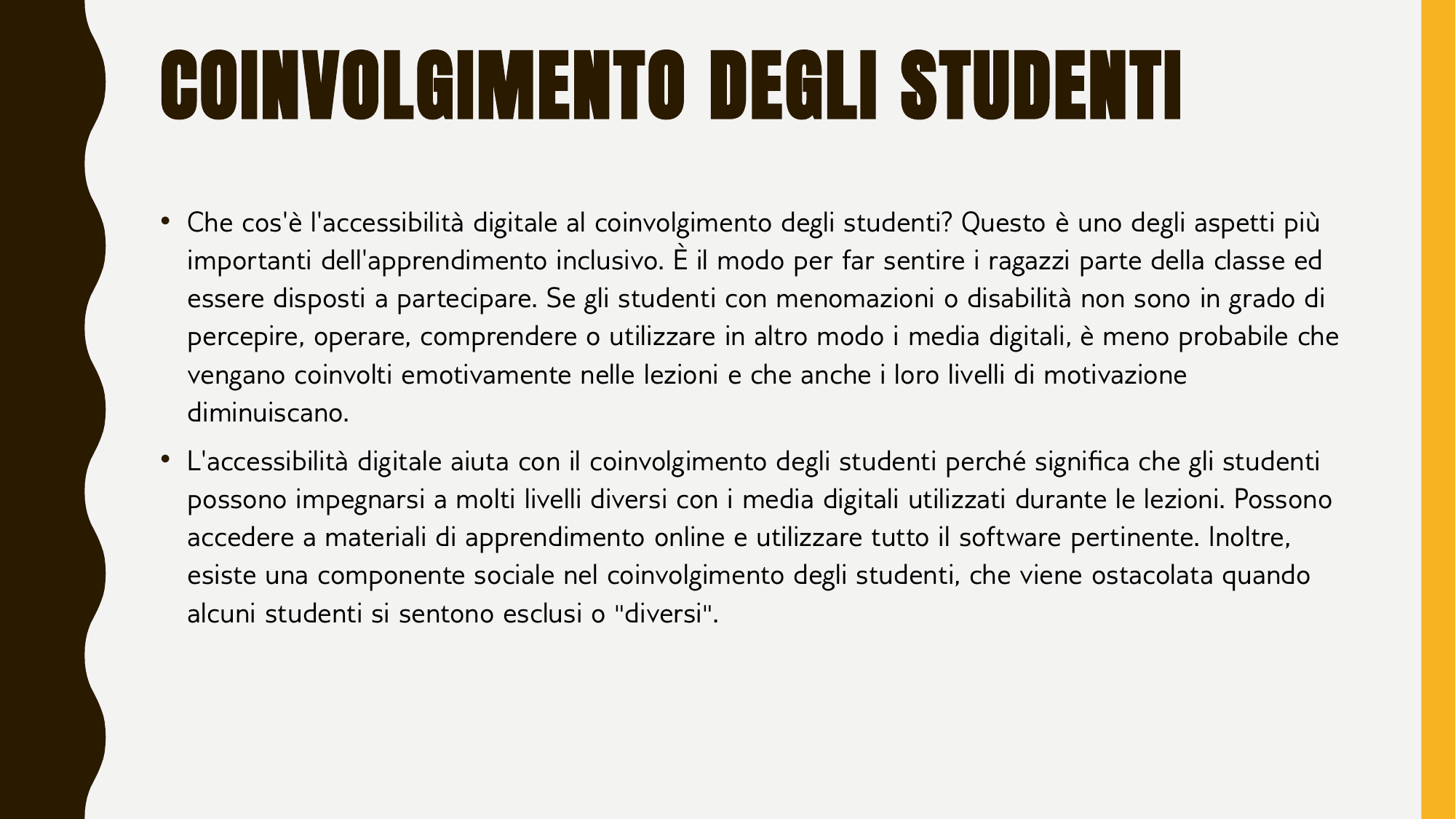

# Coinvolgimento degli studenti
Che cos'è l'accessibilità digitale al coinvolgimento degli studenti? Questo è uno degli aspetti più importanti dell'apprendimento inclusivo. È il modo per far sentire i ragazzi parte della classe ed essere disposti a partecipare. Se gli studenti con menomazioni o disabilità non sono in grado di percepire, operare, comprendere o utilizzare in altro modo i media digitali, è meno probabile che vengano coinvolti emotivamente nelle lezioni e che anche i loro livelli di motivazione diminuiscano.
L'accessibilità digitale aiuta con il coinvolgimento degli studenti perché significa che gli studenti possono impegnarsi a molti livelli diversi con i media digitali utilizzati durante le lezioni. Possono accedere a materiali di apprendimento online e utilizzare tutto il software pertinente. Inoltre, esiste una componente sociale nel coinvolgimento degli studenti, che viene ostacolata quando alcuni studenti si sentono esclusi o "diversi".